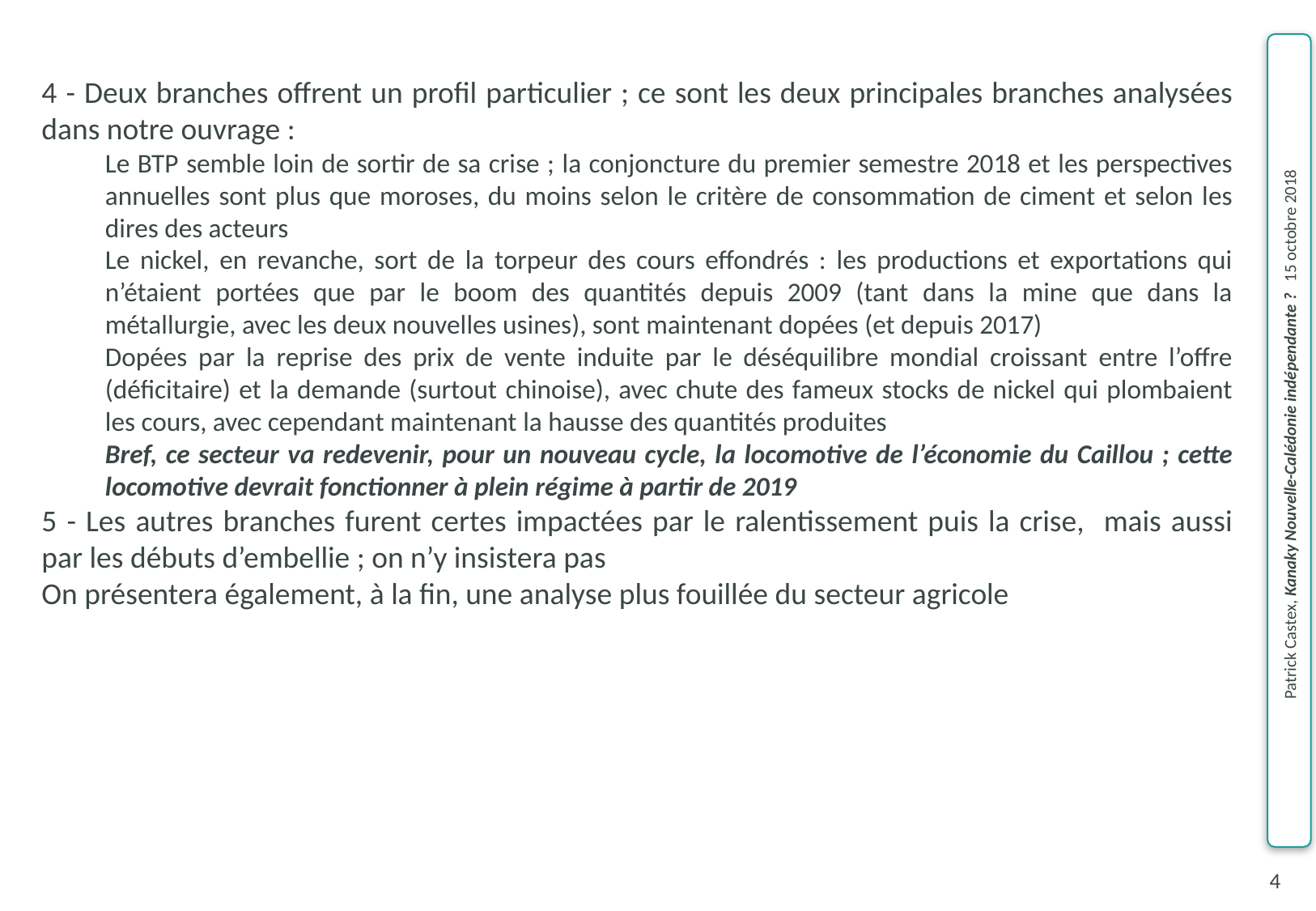

4 - Deux branches offrent un profil particulier ; ce sont les deux principales branches analysées dans notre ouvrage :
Le BTP semble loin de sortir de sa crise ; la conjoncture du premier semestre 2018 et les perspectives annuelles sont plus que moroses, du moins selon le critère de consommation de ciment et selon les dires des acteurs
Le nickel, en revanche, sort de la torpeur des cours effondrés : les productions et exportations qui n’étaient portées que par le boom des quantités depuis 2009 (tant dans la mine que dans la métallurgie, avec les deux nouvelles usines), sont maintenant dopées (et depuis 2017)
Dopées par la reprise des prix de vente induite par le déséquilibre mondial croissant entre l’offre (déficitaire) et la demande (surtout chinoise), avec chute des fameux stocks de nickel qui plombaient les cours, avec cependant maintenant la hausse des quantités produites
Bref, ce secteur va redevenir, pour un nouveau cycle, la locomotive de l’économie du Caillou ; cette locomotive devrait fonctionner à plein régime à partir de 2019
5 - Les autres branches furent certes impactées par le ralentissement puis la crise,  mais aussi par les débuts d’embellie ; on n’y insistera pas
On présentera également, à la fin, une analyse plus fouillée du secteur agricole